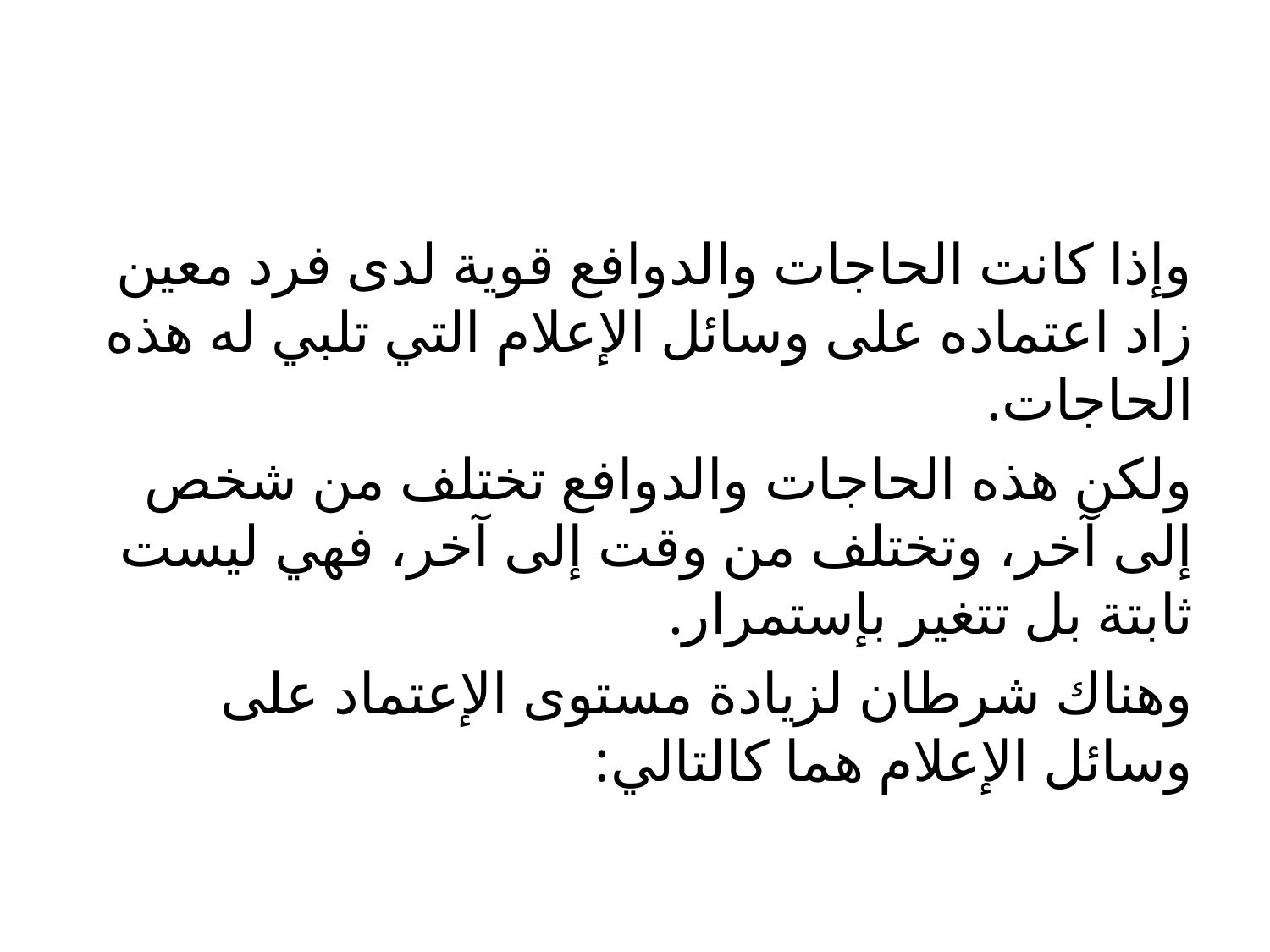

#
وإذا كانت الحاجات والدوافع قوية لدى فرد معين زاد اعتماده على وسائل الإعلام التي تلبي له هذه الحاجات.
ولكن هذه الحاجات والدوافع تختلف من شخص إلى آخر، وتختلف من وقت إلى آخر، فهي ليست ثابتة بل تتغير بإستمرار.
وهناك شرطان لزيادة مستوى الإعتماد على وسائل الإعلام هما كالتالي: